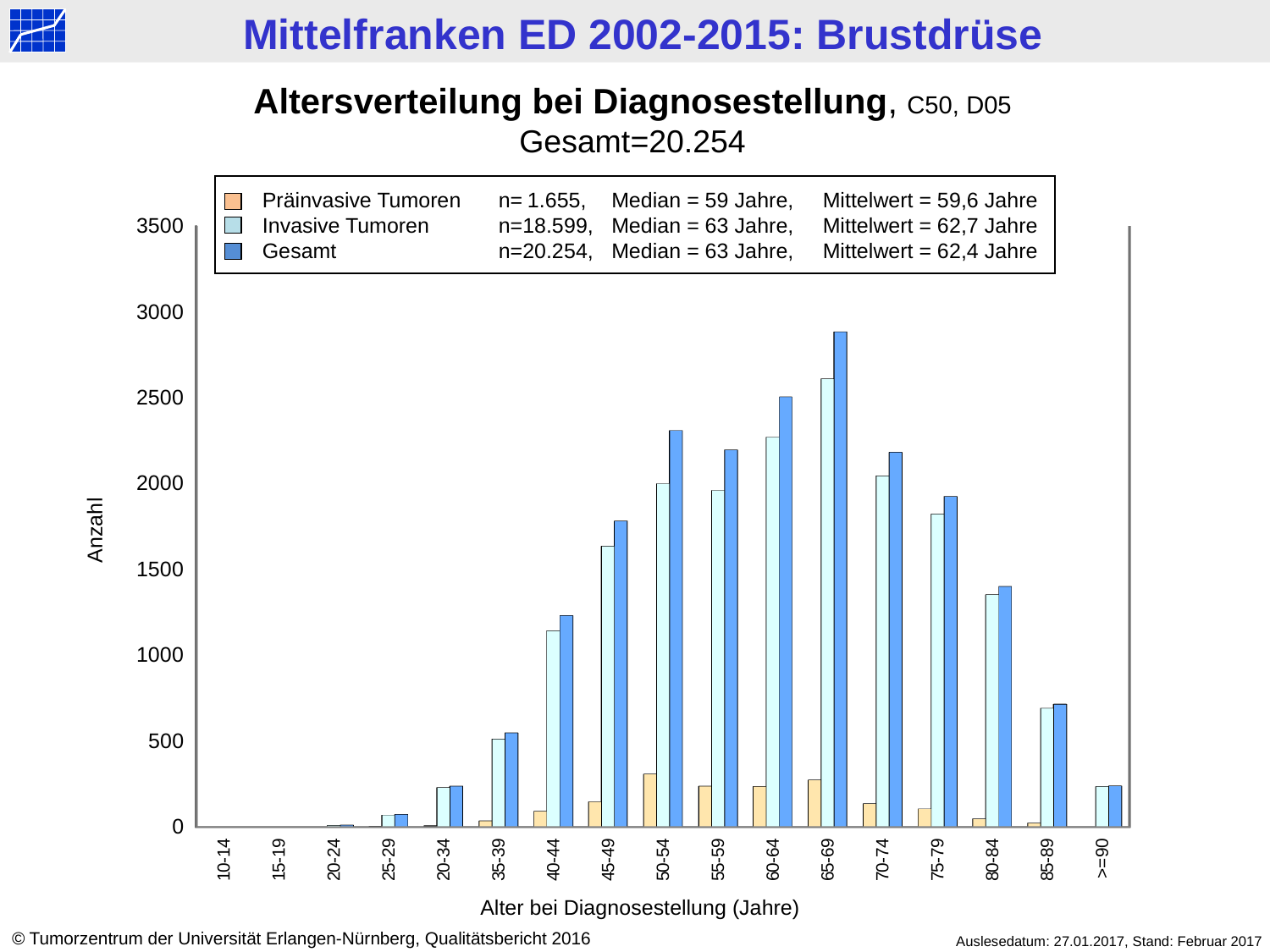

Altersverteilung bei Diagnosestellung, C50, D05
Gesamt=20.254

Präinvasive Tumoren	n=	1.655,	Median = 59 Jahre,	Mittelwert = 59,6 Jahre
Invasive Tumoren 		n=18.599,	Median = 63 Jahre,	Mittelwert = 62,7 Jahre
Gesamt		n=20.254,	Median = 63 Jahre,	Mittelwert = 62,4 Jahre

[unsupported chart]

Anzahl
Alter bei Diagnosestellung (Jahre)